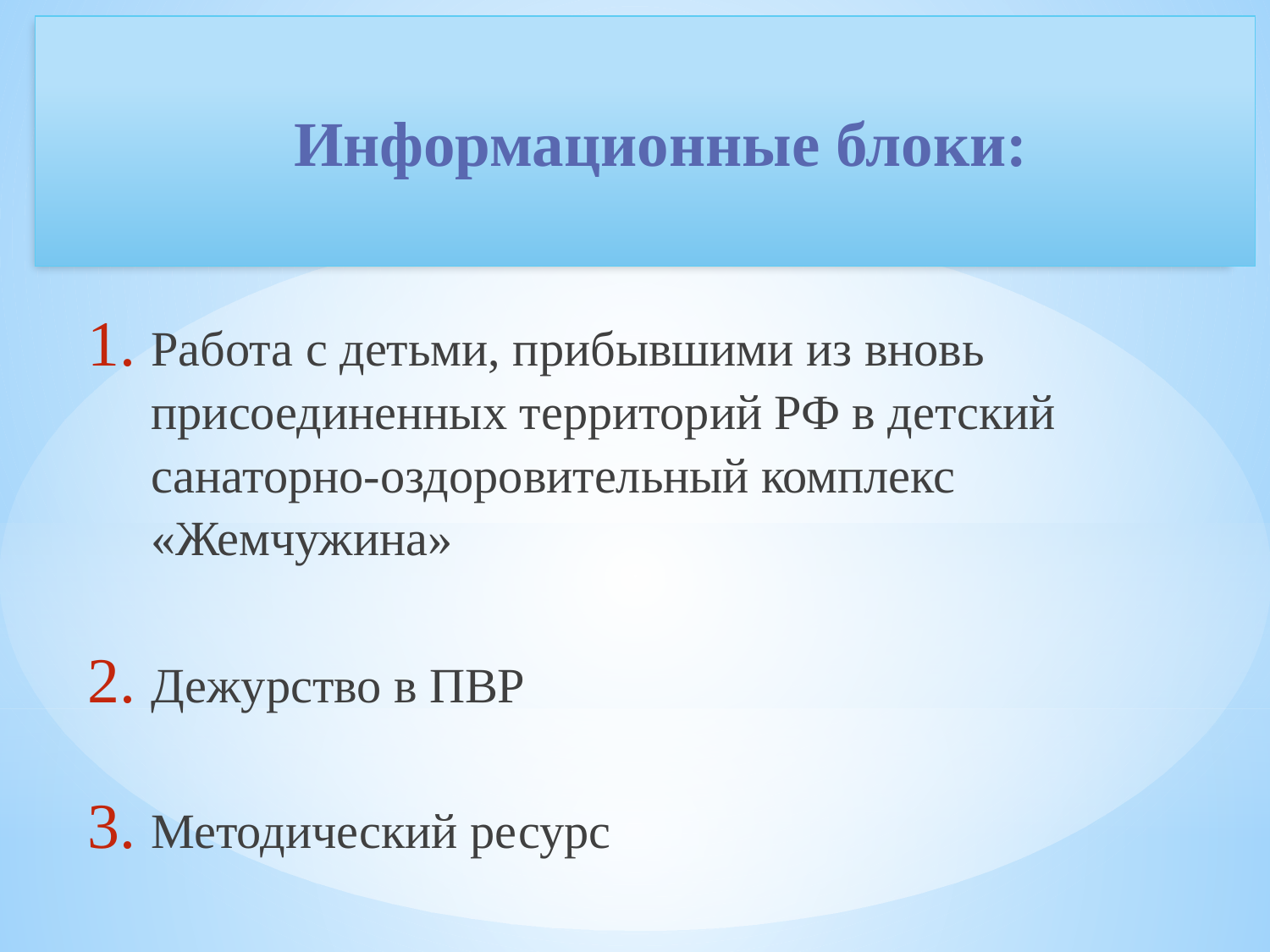

Информационные блоки:
Работа с детьми, прибывшими из вновь присоединенных территорий РФ в детский санаторно-оздоровительный комплекс «Жемчужина»

Дежурство в ПВР

Методический ресурс